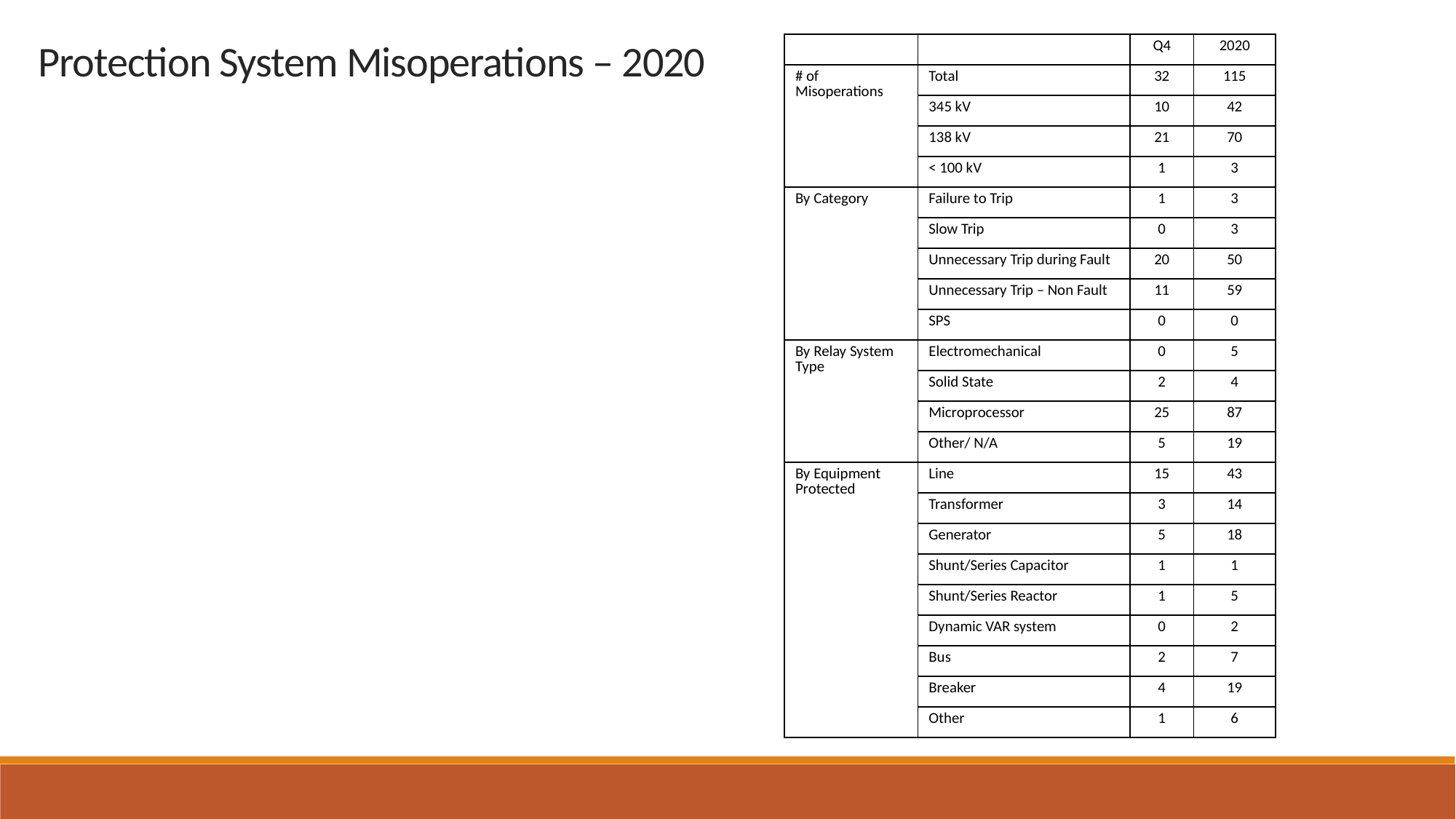

# Protection System Misoperations – 2020
|  |  | Q4 | 2020 |
| --- | --- | --- | --- |
| # of Misoperations | Total | 32 | 115 |
|  | 345 kV | 10 | 42 |
|  | 138 kV | 21 | 70 |
|  | < 100 kV | 1 | 3 |
| By Category | Failure to Trip | 1 | 3 |
|  | Slow Trip | 0 | 3 |
|  | Unnecessary Trip during Fault | 20 | 50 |
|  | Unnecessary Trip – Non Fault | 11 | 59 |
|  | SPS | 0 | 0 |
| By Relay System Type | Electromechanical | 0 | 5 |
|  | Solid State | 2 | 4 |
|  | Microprocessor | 25 | 87 |
|  | Other/ N/A | 5 | 19 |
| By Equipment Protected | Line | 15 | 43 |
|  | Transformer | 3 | 14 |
|  | Generator | 5 | 18 |
|  | Shunt/Series Capacitor | 1 | 1 |
|  | Shunt/Series Reactor | 1 | 5 |
|  | Dynamic VAR system | 0 | 2 |
|  | Bus | 2 | 7 |
|  | Breaker | 4 | 19 |
|  | Other | 1 | 6 |